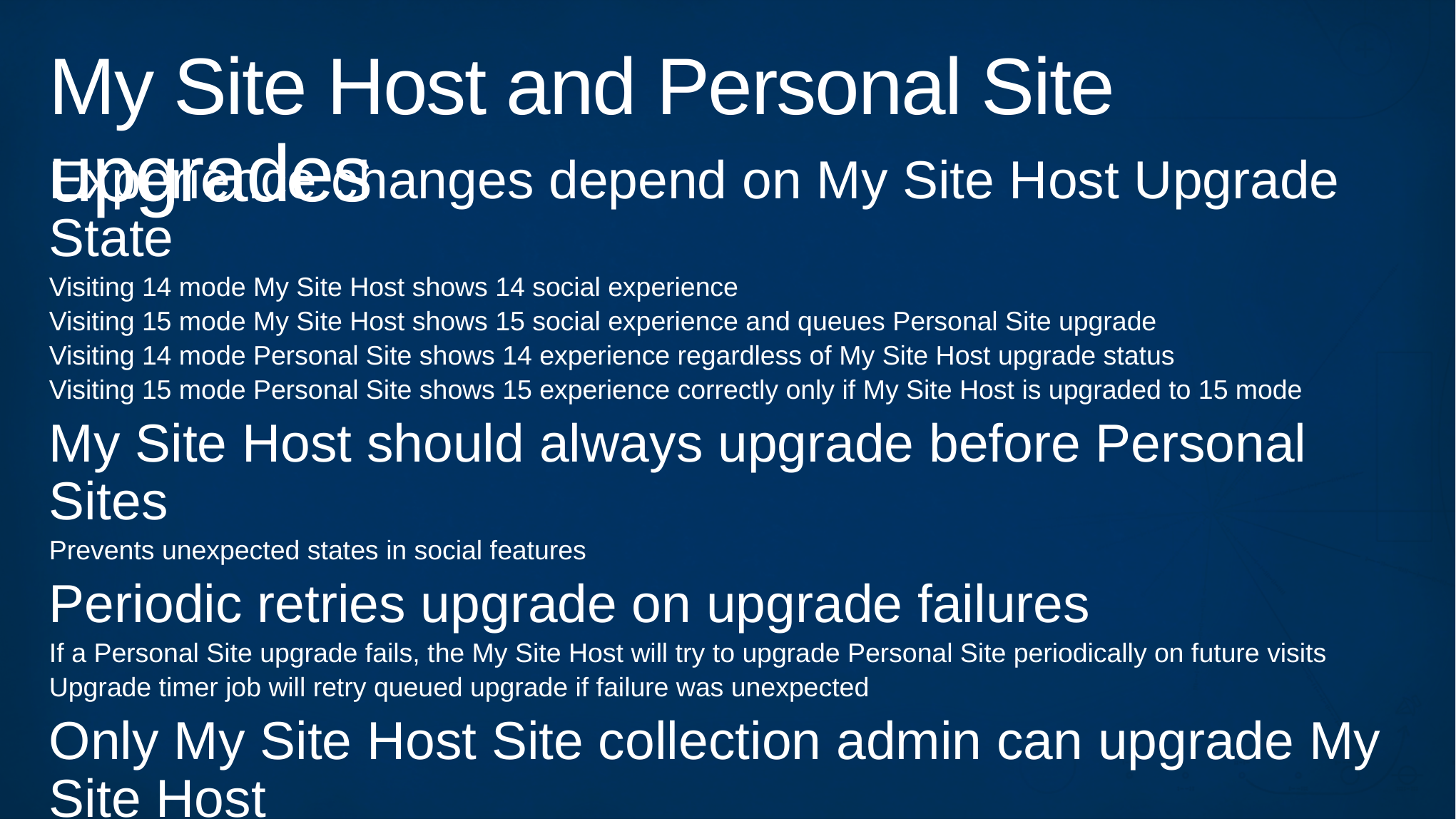

# My Site Host and Personal Site upgrades
Experience changes depend on My Site Host Upgrade State
Visiting 14 mode My Site Host shows 14 social experience
Visiting 15 mode My Site Host shows 15 social experience and queues Personal Site upgrade
Visiting 14 mode Personal Site shows 14 experience regardless of My Site Host upgrade status
Visiting 15 mode Personal Site shows 15 experience correctly only if My Site Host is upgraded to 15 mode
My Site Host should always upgrade before Personal Sites
Prevents unexpected states in social features
Periodic retries upgrade on upgrade failures
If a Personal Site upgrade fails, the My Site Host will try to upgrade Personal Site periodically on future visits
Upgrade timer job will retry queued upgrade if failure was unexpected
Only My Site Host Site collection admin can upgrade My Site Host
Prevents users from moving environment to 15 mode until owners of social experience decide to do so